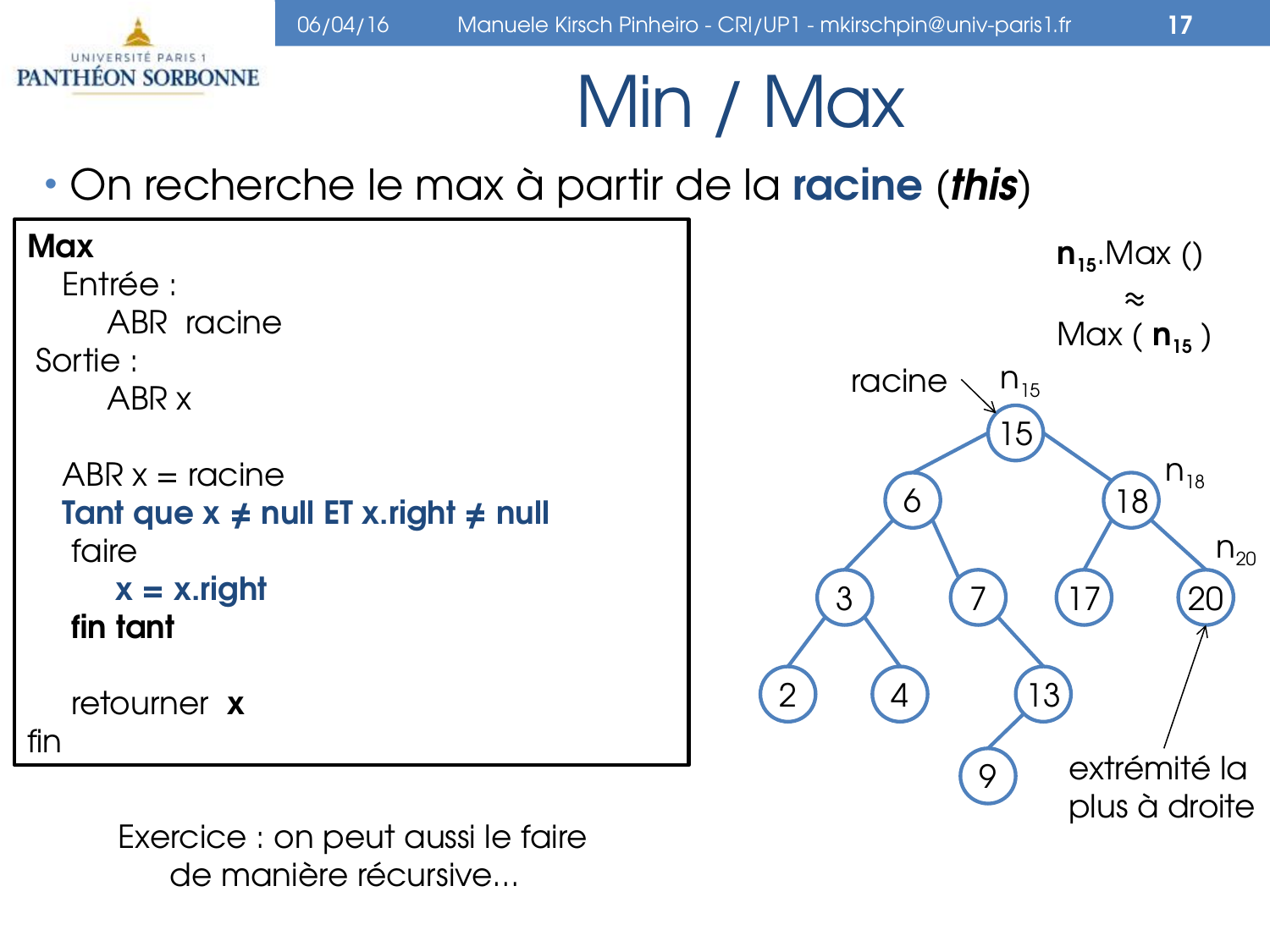

06/04/16
Manuele Kirsch Pinheiro - CRI/UP1 - mkirschpin@univ-paris1.fr
17
# Min / Max
On recherche le max à partir de la racine (this)
Max
    Entrée :
         ABR  racine
 Sortie :
         ABR x

    ABR x = racine
    Tant que x ≠ null ET x.right ≠ null
     faire
	x = x.right
     fin tant

     retourner  x
fin
n15.Max ()
≈
Max ( n15 )
n15
racine
15
6
18
3
7
17
20
2
4
13
9
n18
n20
extrémité la plus à droite
Exercice : on peut aussi le faire de manière récursive…